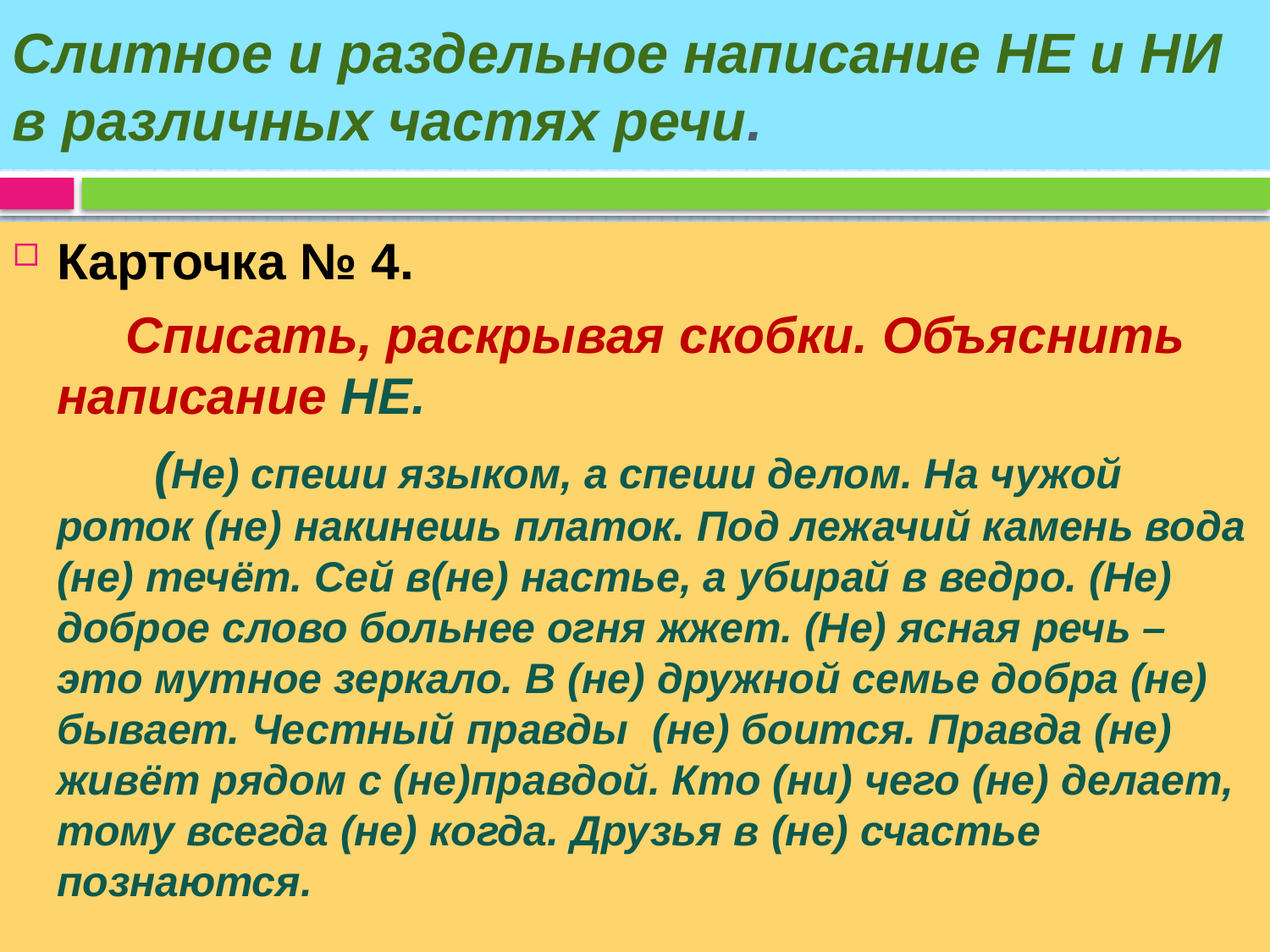

# Слитное и раздельное написание НЕ и НИ в различных частях речи.
Карточка № 4.
        Списать, раскрывая скобки. Объяснить написание НЕ.
          (Не) спеши языком, а спеши делом. На чужой роток (не) накинешь платок. Под лежачий камень вода (не) течёт. Сей в(не) настье, а убирай в ведро. (Не) доброе слово больнее огня жжет. (Не) ясная речь – это мутное зеркало. В (не) дружной семье добра (не) бывает. Честный правды  (не) боится. Правда (не) живёт рядом с (не)правдой. Кто (ни) чего (не) делает, тому всегда (не) когда. Друзья в (не) счастье  познаются.